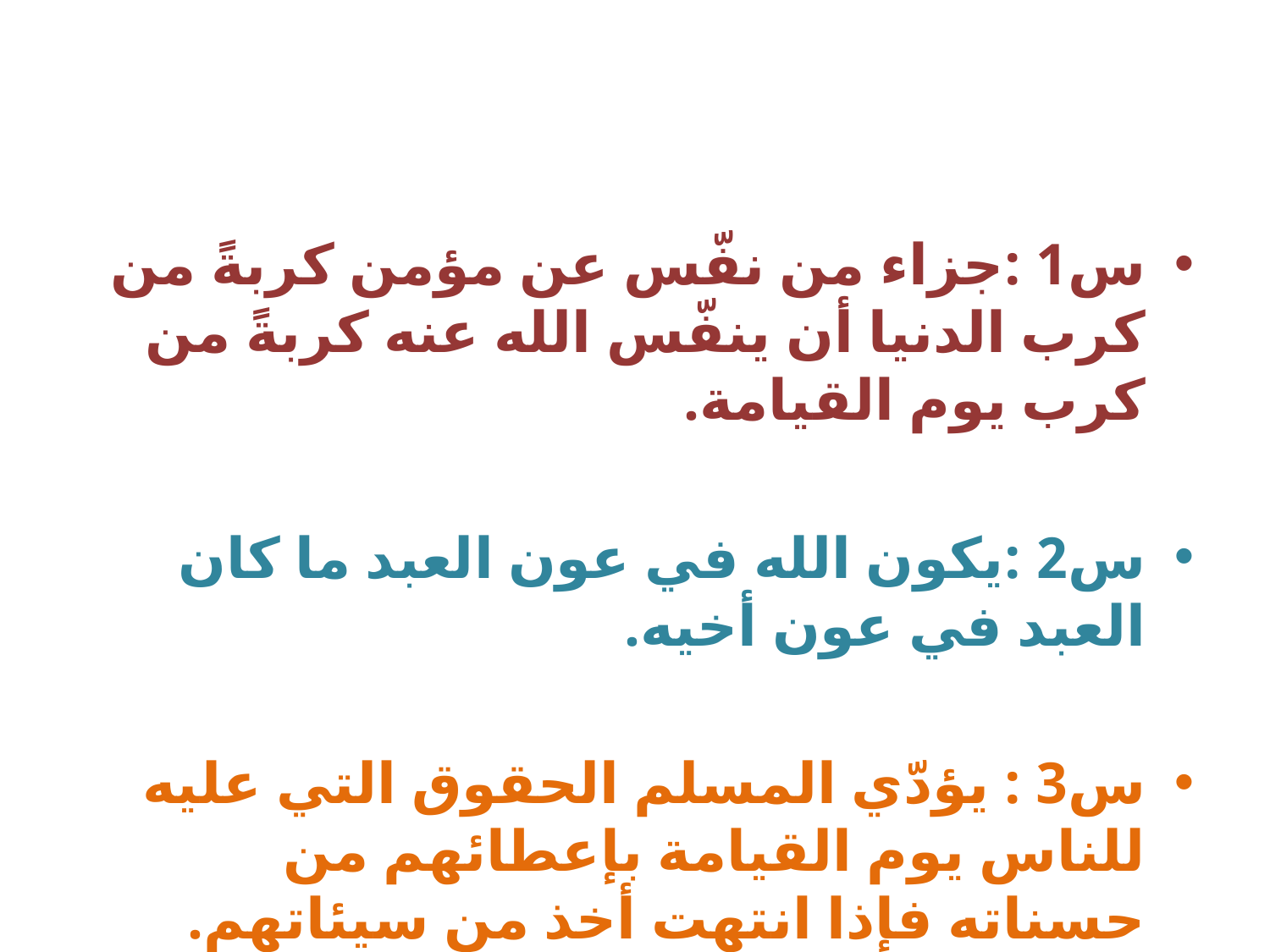

#
س1 :جزاء من نفّس عن مؤمن كربةً من كرب الدنيا أن ينفّس الله عنه كربةً من كرب يوم القيامة.

س2 :يكون الله في عون العبد ما كان العبد في عون أخيه.

س3 : يؤدّي المسلم الحقوق التي عليه للناس يوم القيامة بإعطائهم من حسناته فإذا انتهت أخذ من سيئاتهم.